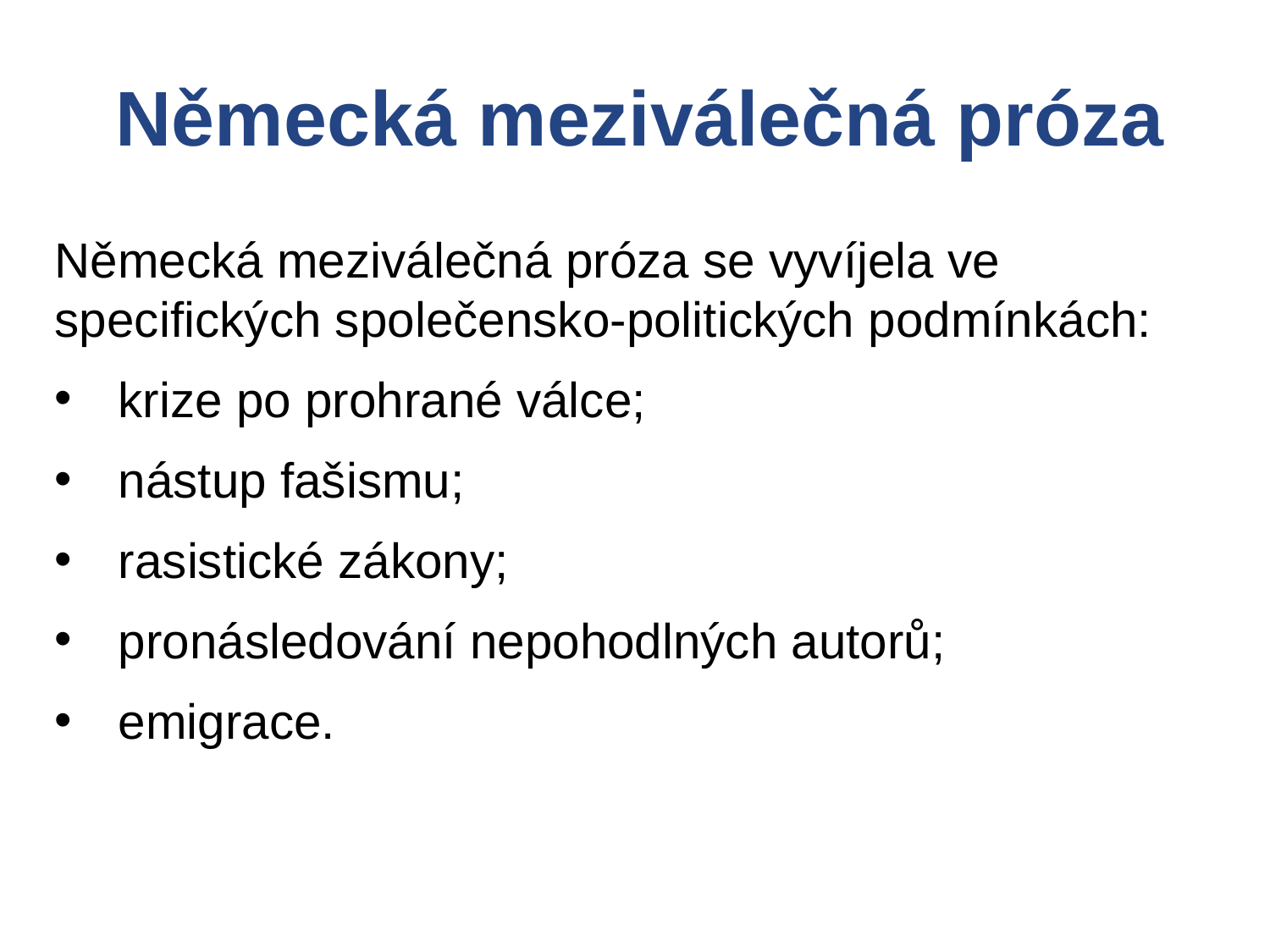

Německá meziválečná próza
Německá meziválečná próza se vyvíjela ve specifických společensko-politických podmínkách:
krize po prohrané válce;
nástup fašismu;
rasistické zákony;
pronásledování nepohodlných autorů;
emigrace.